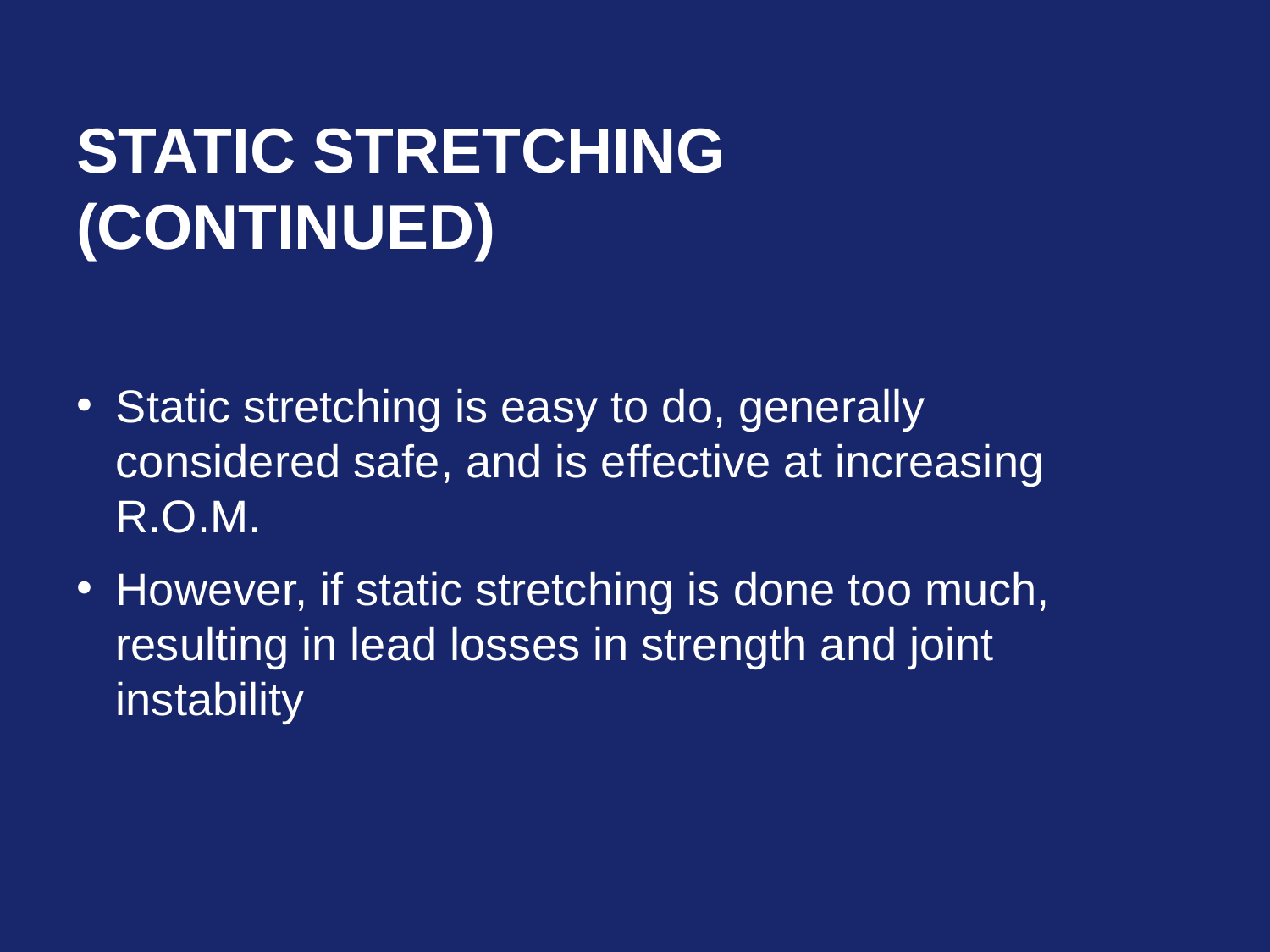

# Static Stretching (continued)
Static stretching is easy to do, generally considered safe, and is effective at increasing R.O.M.
However, if static stretching is done too much, resulting in lead losses in strength and joint instability